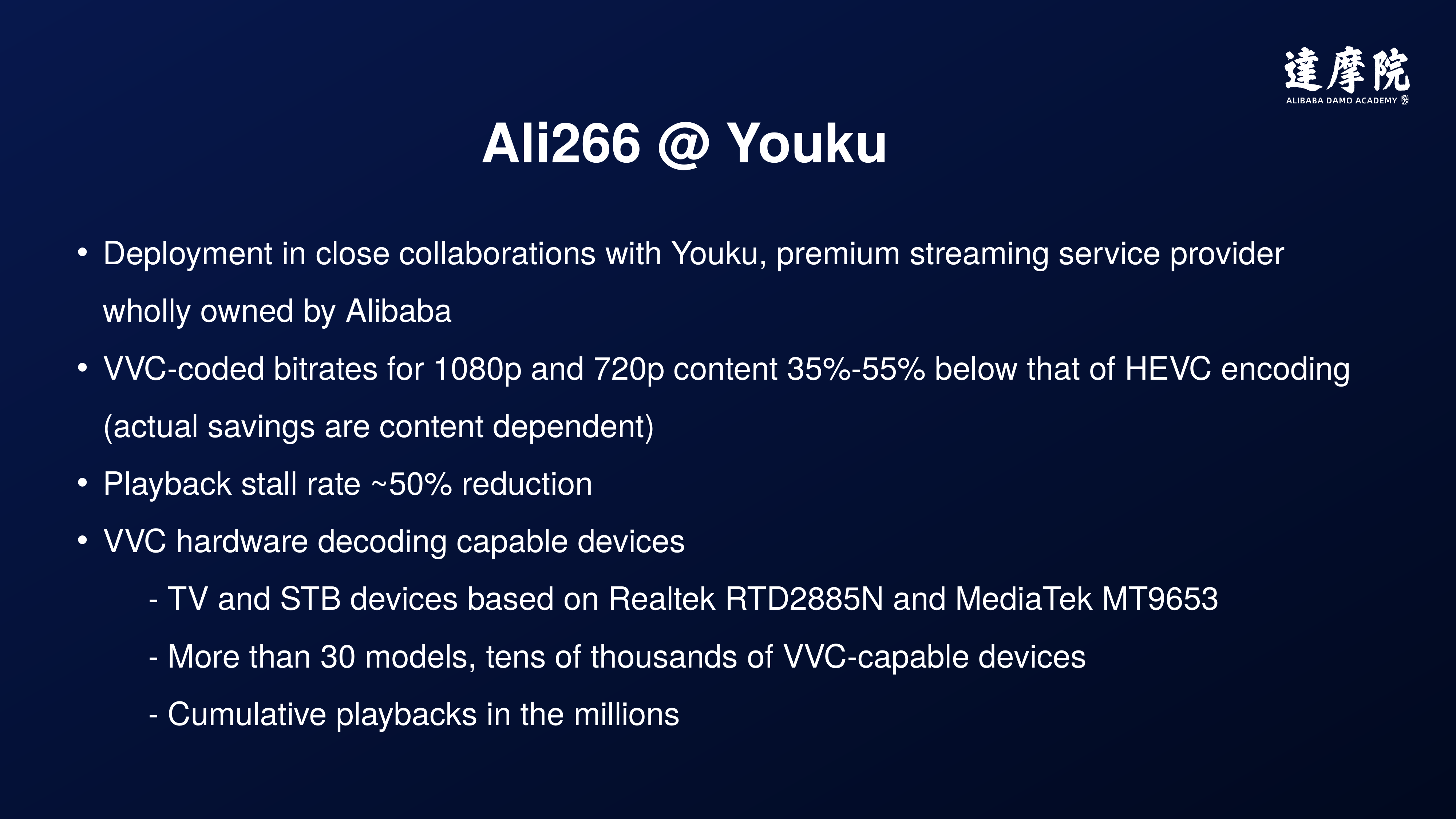

Ali266 @ Youku
Deployment in close collaborations with Youku, premium streaming service provider wholly owned by Alibaba
VVC-coded bitrates for 1080p and 720p content 35%-55% below that of HEVC encoding (actual savings are content dependent)
Playback stall rate ~50% reduction
VVC hardware decoding capable devices
        - TV and STB devices based on Realtek RTD2885N and MediaTek MT9653
        - More than 30 models, tens of thousands of VVC-capable devices
        - Cumulative playbacks in the millions